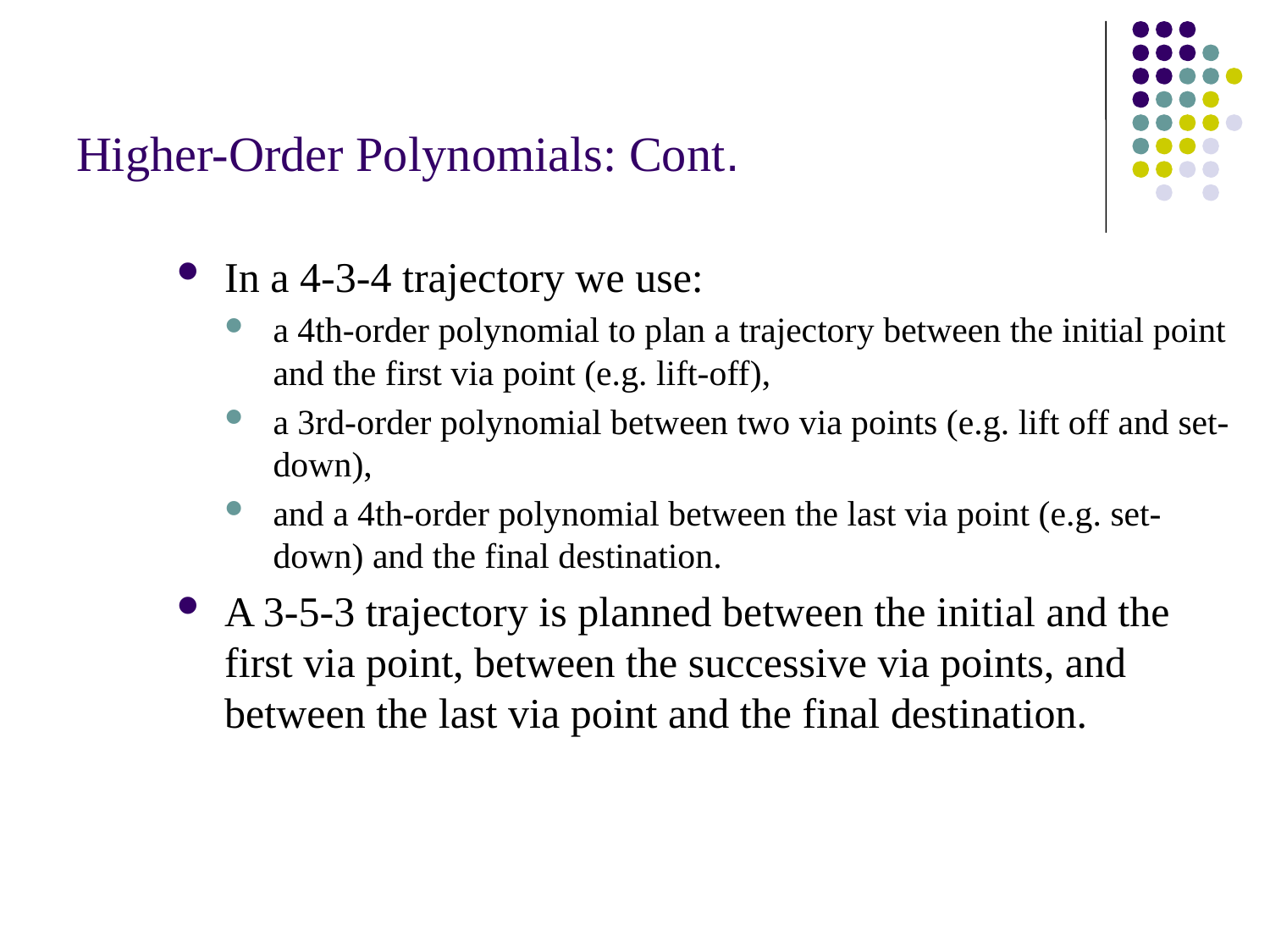

# Higher-Order Polynomials: Cont.
In a 4-3-4 trajectory we use:
a 4th-order polynomial to plan a trajectory between the initial point and the first via point (e.g. lift-off),
a 3rd-order polynomial between two via points (e.g. lift off and set-down),
and a 4th-order polynomial between the last via point (e.g. set-down) and the final destination.
A 3-5-3 trajectory is planned between the initial and the first via point, between the successive via points, and between the last via point and the final destination.